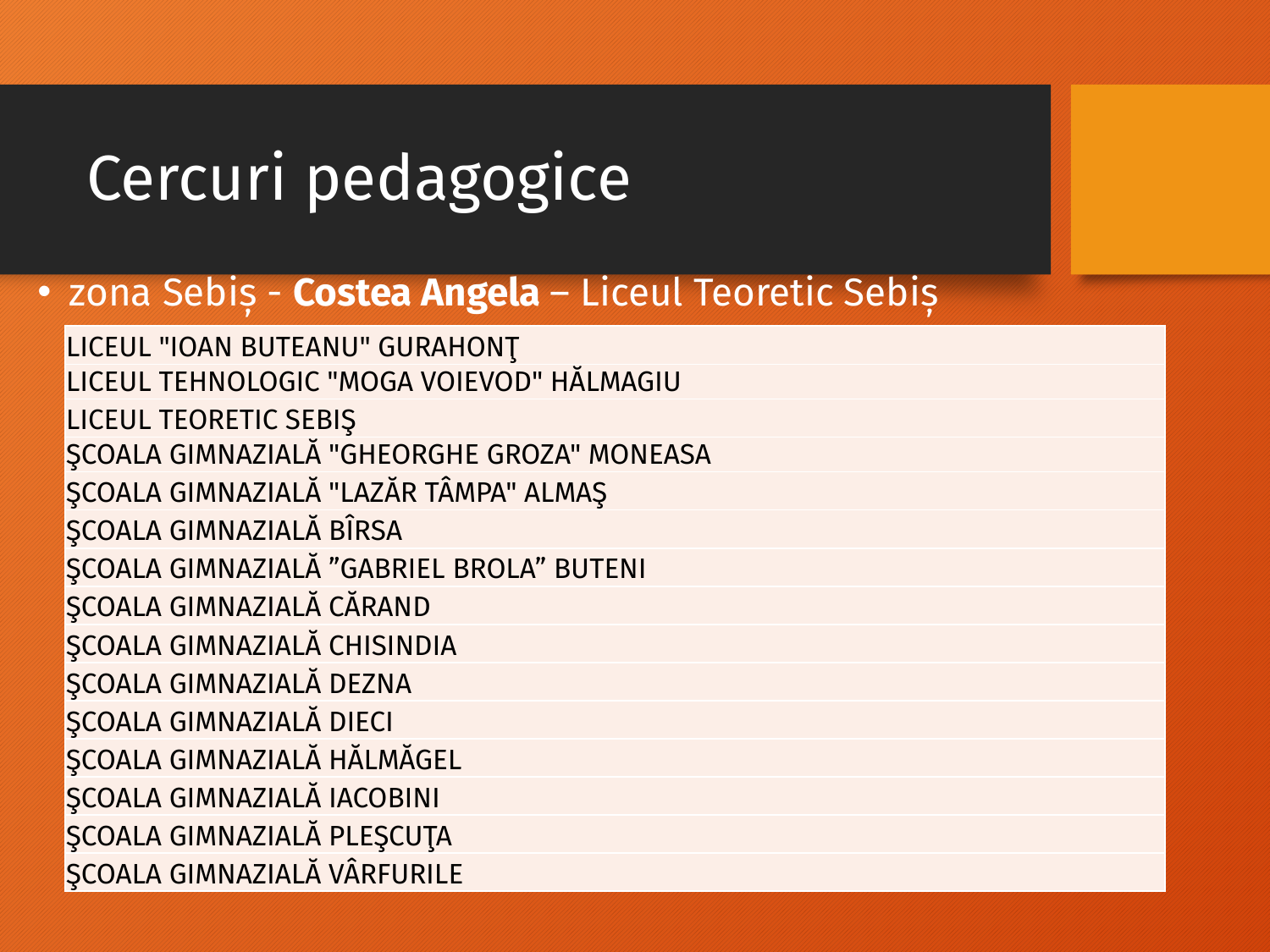

# Cercuri pedagogice
zona Sebiș - Costea Angela – Liceul Teoretic Sebiș
| LICEUL "IOAN BUTEANU" GURAHONŢ |
| --- |
| LICEUL TEHNOLOGIC "MOGA VOIEVOD" HĂLMAGIU |
| LICEUL TEORETIC SEBIŞ |
| ŞCOALA GIMNAZIALĂ "GHEORGHE GROZA" MONEASA |
| ŞCOALA GIMNAZIALĂ "LAZĂR TÂMPA" ALMAŞ |
| ŞCOALA GIMNAZIALĂ BÎRSA |
| ŞCOALA GIMNAZIALĂ ”GABRIEL BROLA” BUTENI |
| ŞCOALA GIMNAZIALĂ CĂRAND |
| ŞCOALA GIMNAZIALĂ CHISINDIA |
| ŞCOALA GIMNAZIALĂ DEZNA |
| ŞCOALA GIMNAZIALĂ DIECI |
| ŞCOALA GIMNAZIALĂ HĂLMĂGEL |
| ŞCOALA GIMNAZIALĂ IACOBINI |
| ŞCOALA GIMNAZIALĂ PLEŞCUŢA |
| ŞCOALA GIMNAZIALĂ VÂRFURILE |